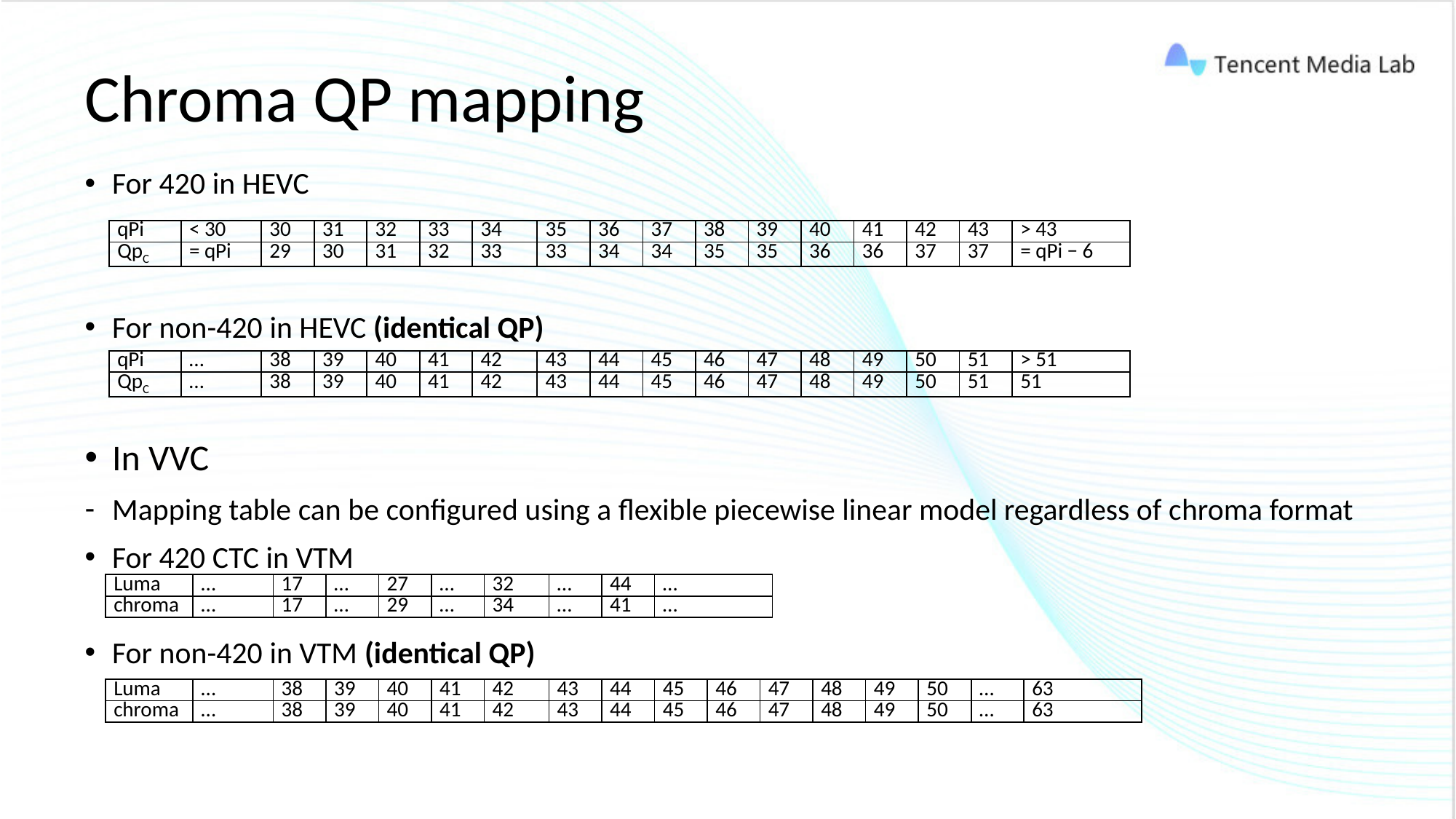

# Chroma QP mapping
For 420 in HEVC

For non-420 in HEVC (identical QP)

In VVC
Mapping table can be configured using a flexible piecewise linear model regardless of chroma format
For 420 CTC in VTM

For non-420 in VTM (identical QP)

| qPi | < 30 | 30 | 31 | 32 | 33 | 34 | 35 | 36 | 37 | 38 | 39 | 40 | 41 | 42 | 43 | > 43 |
| --- | --- | --- | --- | --- | --- | --- | --- | --- | --- | --- | --- | --- | --- | --- | --- | --- |
| QpC | = qPi | 29 | 30 | 31 | 32 | 33 | 33 | 34 | 34 | 35 | 35 | 36 | 36 | 37 | 37 | = qPi − 6 |
| qPi | … | 38 | 39 | 40 | 41 | 42 | 43 | 44 | 45 | 46 | 47 | 48 | 49 | 50 | 51 | > 51 |
| --- | --- | --- | --- | --- | --- | --- | --- | --- | --- | --- | --- | --- | --- | --- | --- | --- |
| QpC | … | 38 | 39 | 40 | 41 | 42 | 43 | 44 | 45 | 46 | 47 | 48 | 49 | 50 | 51 | 51 |
| Luma | … | 17 | … | 27 | … | 32 | … | 44 | … |
| --- | --- | --- | --- | --- | --- | --- | --- | --- | --- |
| chroma | … | 17 | … | 29 | … | 34 | … | 41 | … |
| Luma | … | 38 | 39 | 40 | 41 | 42 | 43 | 44 | 45 | 46 | 47 | 48 | 49 | 50 | … | 63 |
| --- | --- | --- | --- | --- | --- | --- | --- | --- | --- | --- | --- | --- | --- | --- | --- | --- |
| chroma | … | 38 | 39 | 40 | 41 | 42 | 43 | 44 | 45 | 46 | 47 | 48 | 49 | 50 | … | 63 |